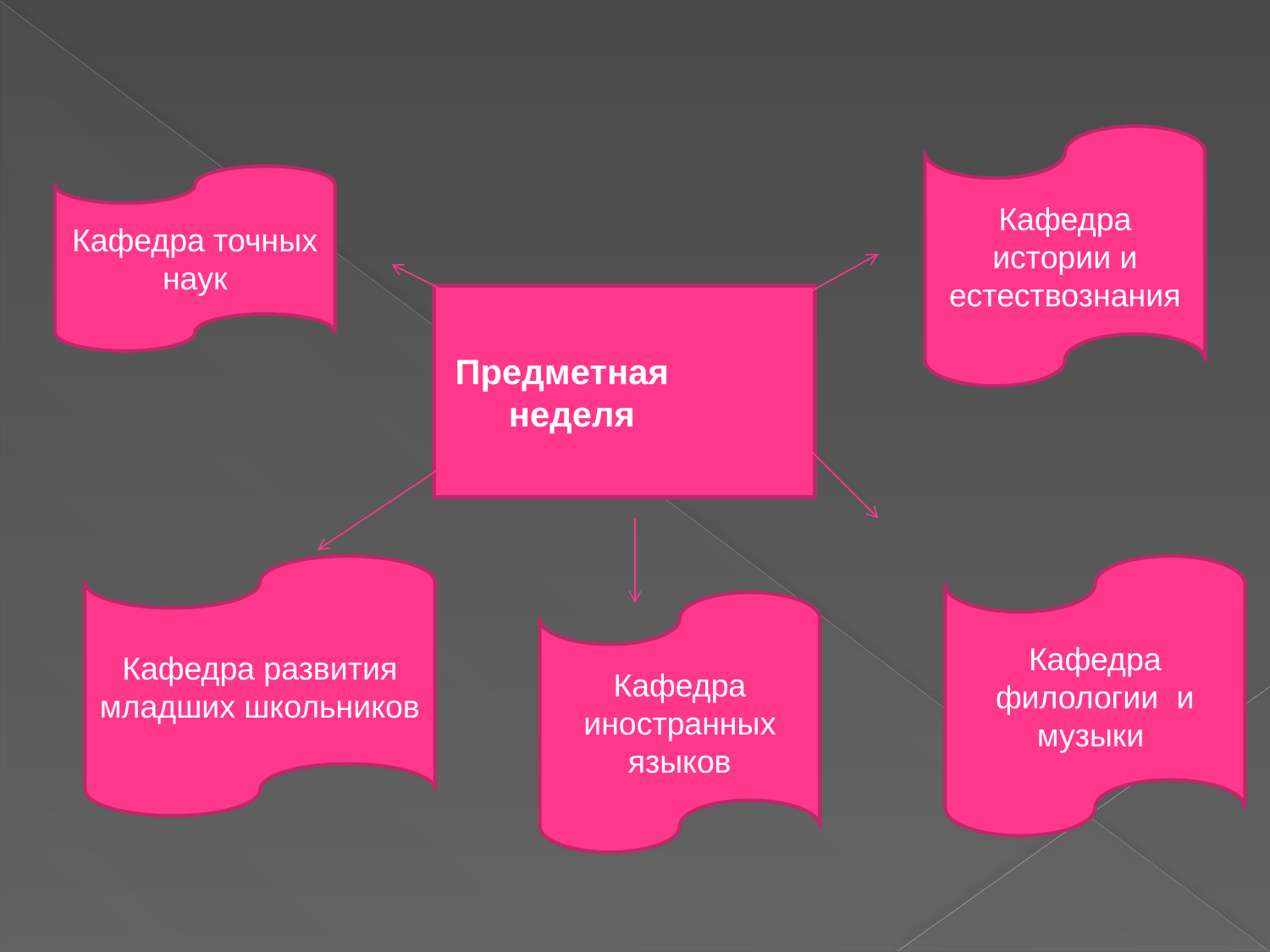

Кафедра истории и естествознания
Кафедра точных наук
Предметная неделя
Кафедра развития младших школьников
Кафедра филологии  и музыки
Кафедра иностранных языков